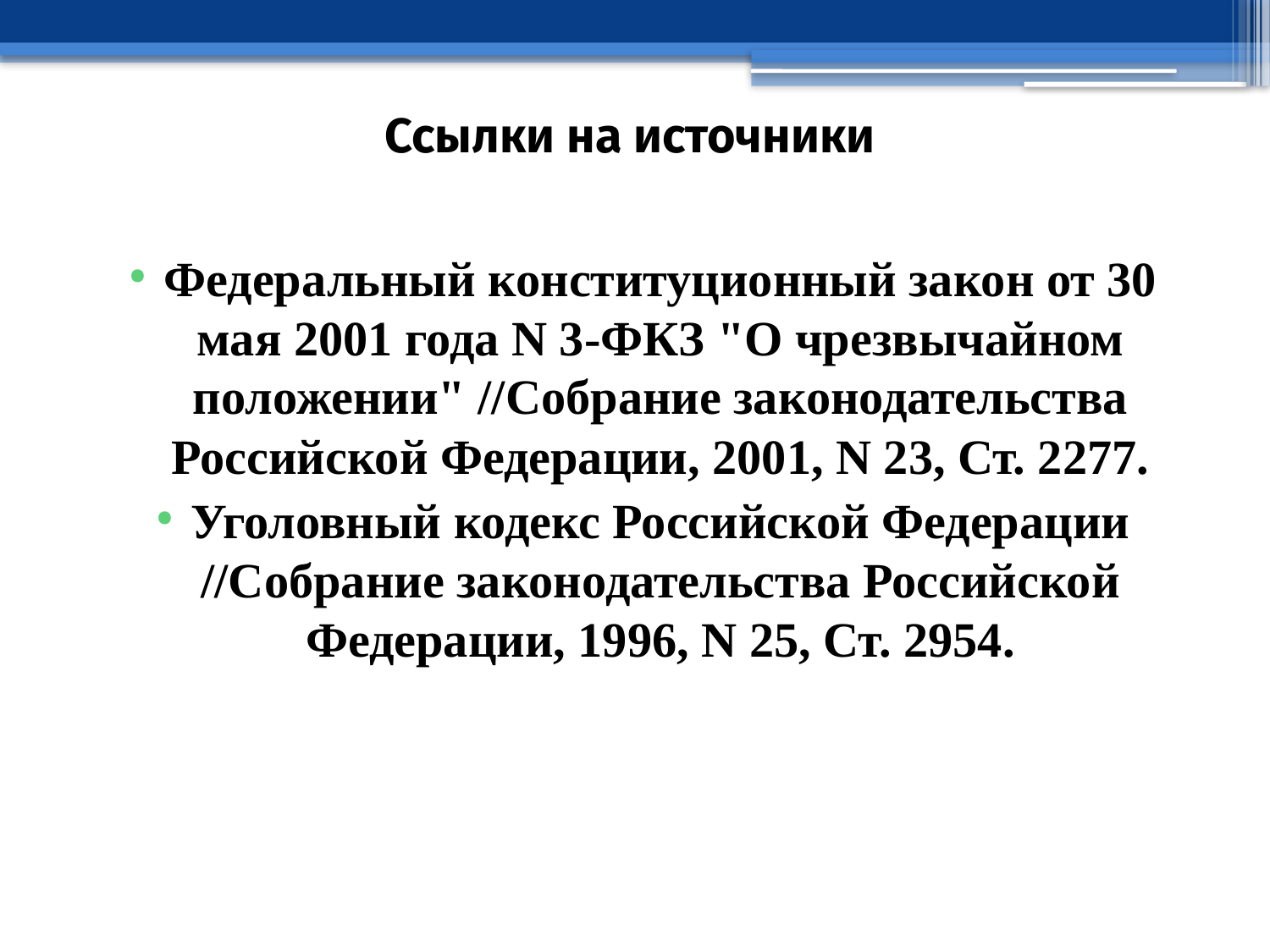

# Ссылки на источники

Федеральный конституционный закон от 30 мая 2001 года N 3-ФКЗ "О чрезвычайном положении" //Собрание законодательства Российской Федерации, 2001, N 23, Ст. 2277.
Уголовный кодекс Российской Федерации //Собрание законодательства Российской Федерации, 1996, N 25, Ст. 2954.